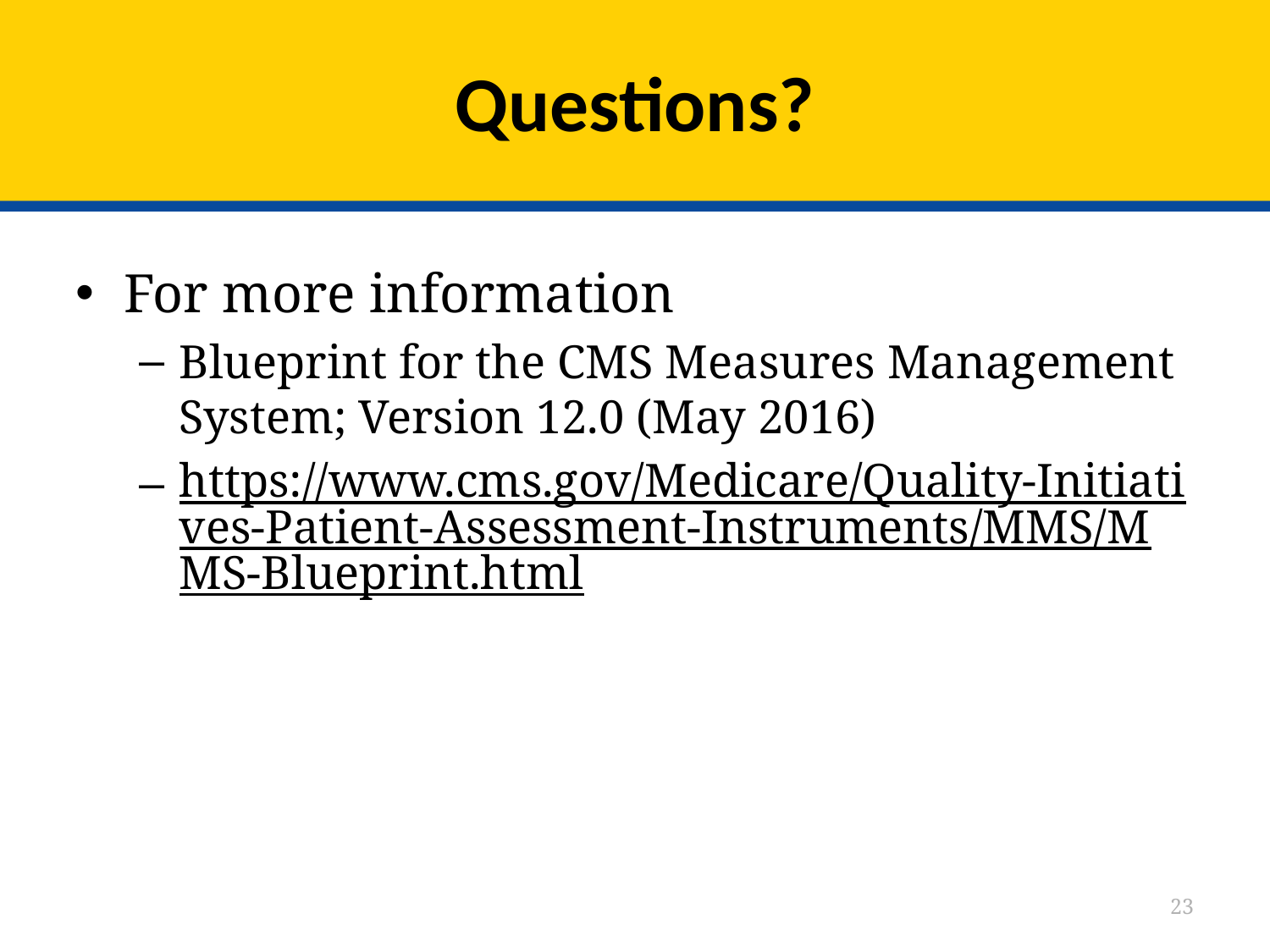

# Questions?
For more information
Blueprint for the CMS Measures Management System; Version 12.0 (May 2016)
https://www.cms.gov/Medicare/Quality-Initiatives-Patient-Assessment-Instruments/MMS/MMS-Blueprint.html
23